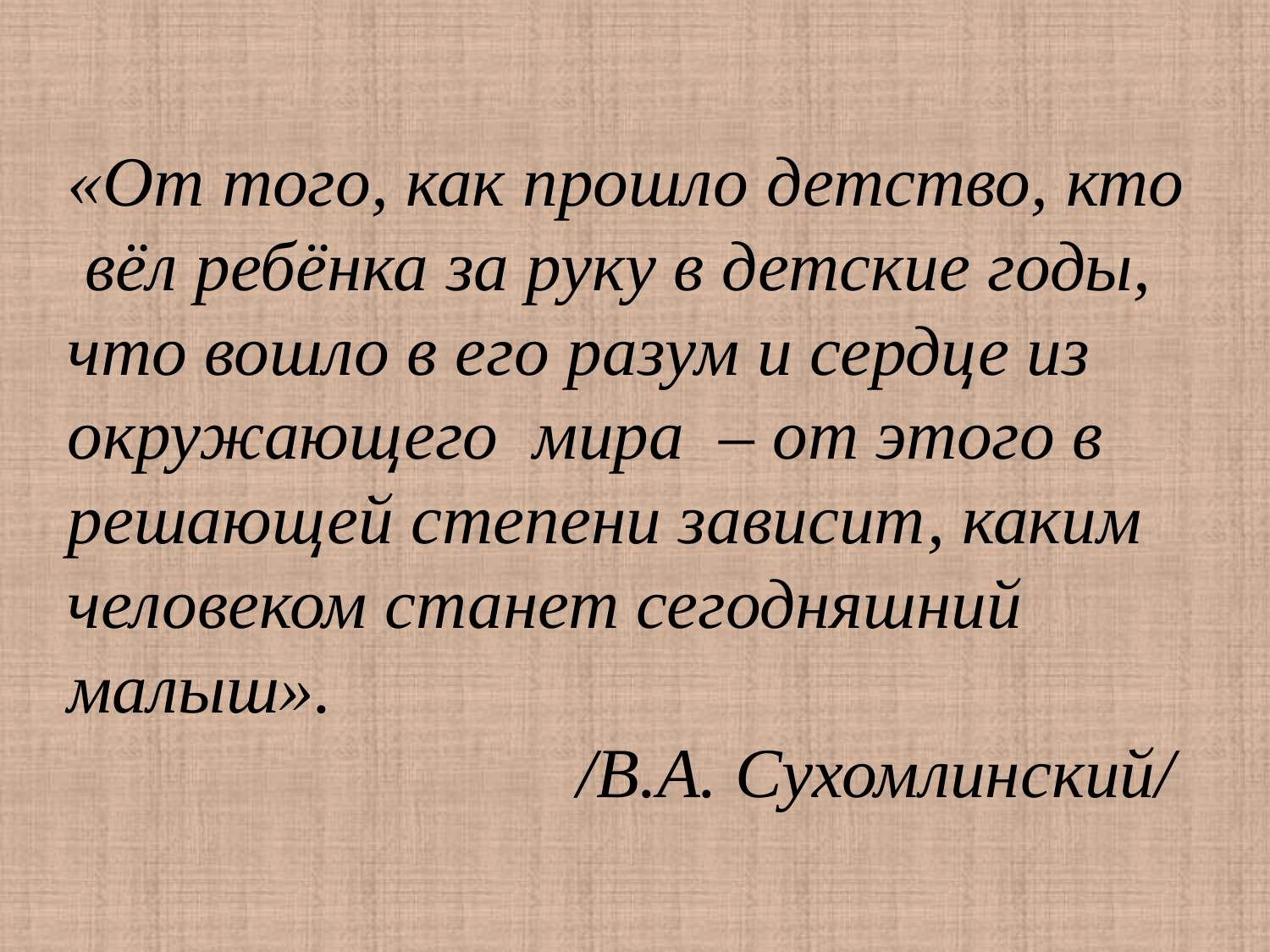

«От того, как прошло детство, кто
 вёл ребёнка за руку в детские годы, что вошло в его разум и сердце из окружающего  мира  – от этого в решающей степени зависит, каким человеком станет сегодняшний малыш».
                             /В.А. Сухомлинский/